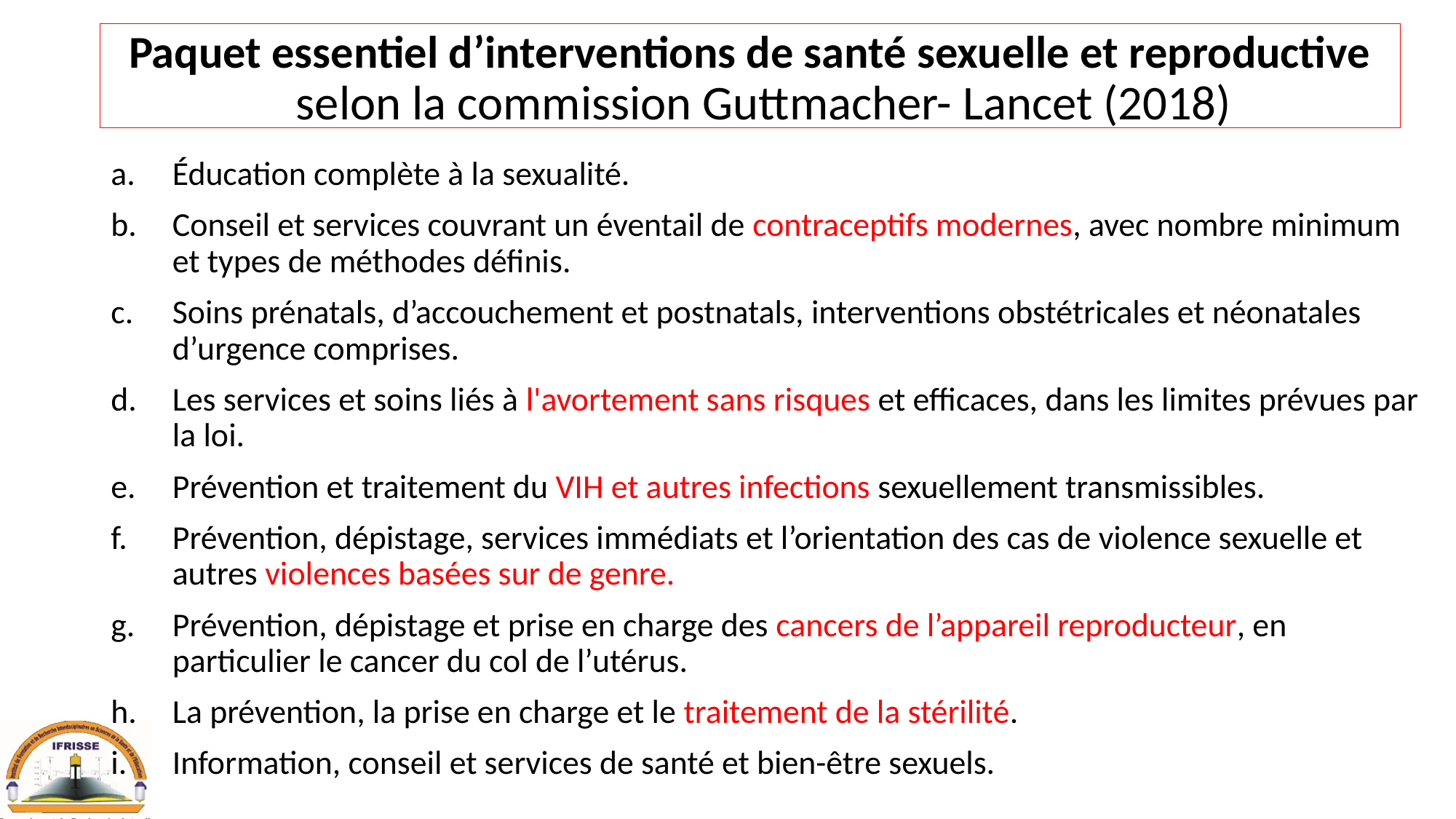

# Paquet essentiel d’interventions de santé sexuelle et reproductive selon la commission Guttmacher- Lancet (2018)
Éducation complète à la sexualité.
Conseil et services couvrant un éventail de contraceptifs modernes, avec nombre minimum et types de méthodes définis.
Soins prénatals, d’accouchement et postnatals, interventions obstétricales et néonatales d’urgence comprises.
Les services et soins liés à l'avortement sans risques et efficaces, dans les limites prévues par la loi.
Prévention et traitement du VIH et autres infections sexuellement transmissibles.
Prévention, dépistage, services immédiats et l’orientation des cas de violence sexuelle et autres violences basées sur de genre.
Prévention, dépistage et prise en charge des cancers de l’appareil reproducteur, en particulier le cancer du col de l’utérus.
La prévention, la prise en charge et le traitement de la stérilité.
Information, conseil et services de santé et bien-être sexuels.